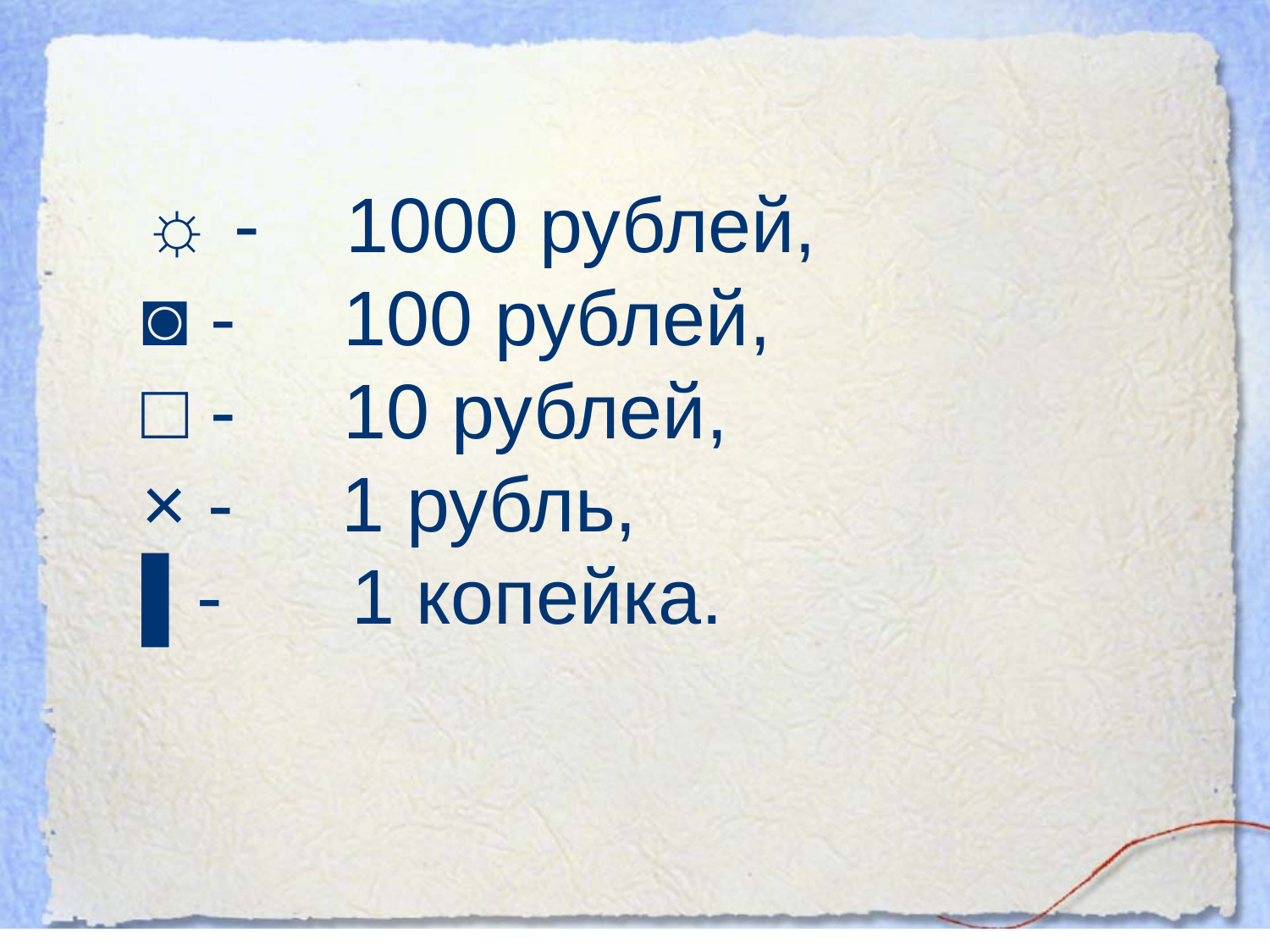

☼ -    1000 рублей,
◙ -     100 рублей,
□ -     10 рублей,
× -     1 рубль,
▌-      1 копейка.